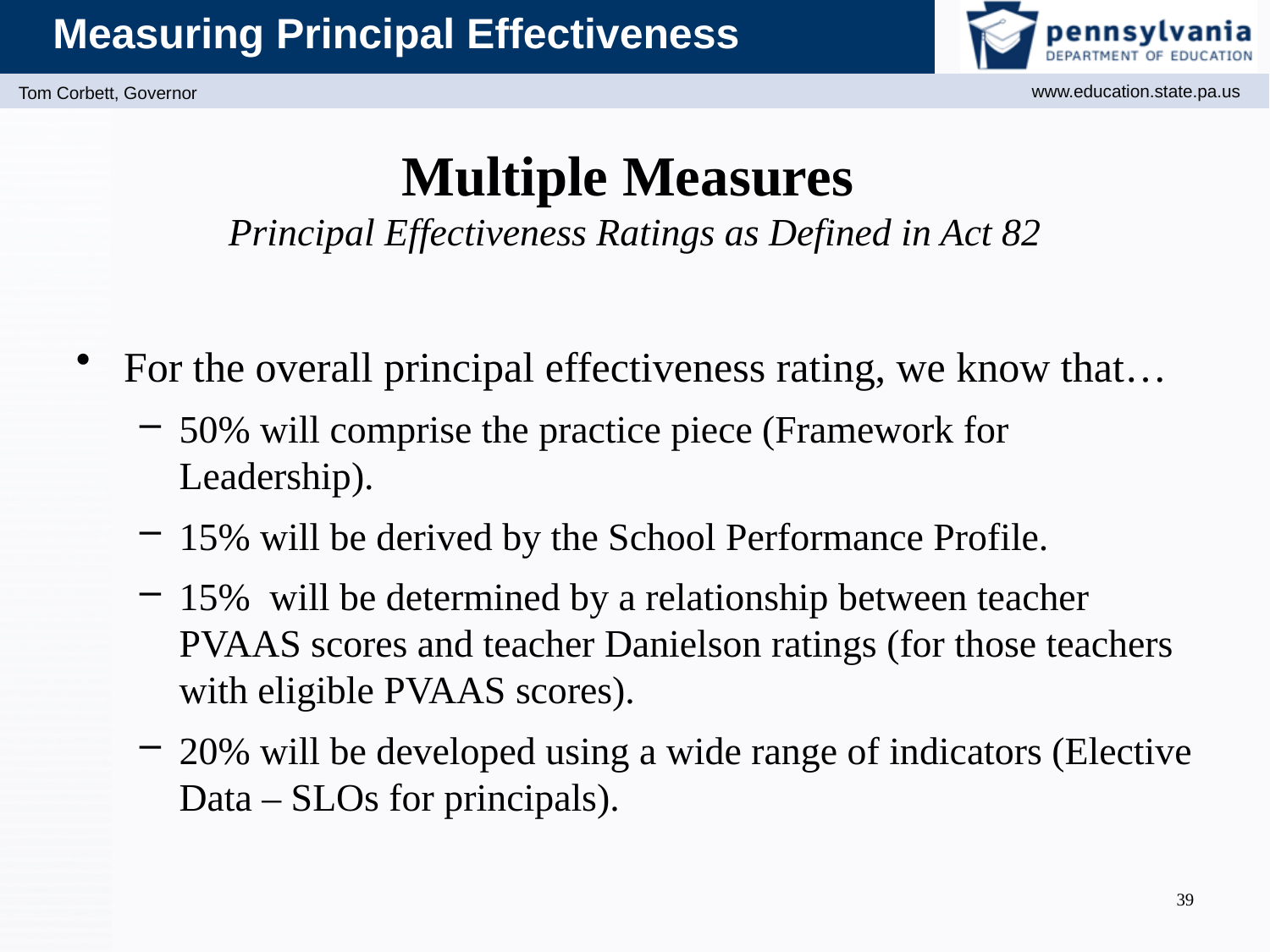

# Multiple Measures Principal Effectiveness Ratings as Defined in Act 82

For the overall principal effectiveness rating, we know that…
50% will comprise the practice piece (Framework for Leadership).
15% will be derived by the School Performance Profile.
15%  will be determined by a relationship between teacher PVAAS scores and teacher Danielson ratings (for those teachers with eligible PVAAS scores).
20% will be developed using a wide range of indicators (Elective Data – SLOs for principals).

39